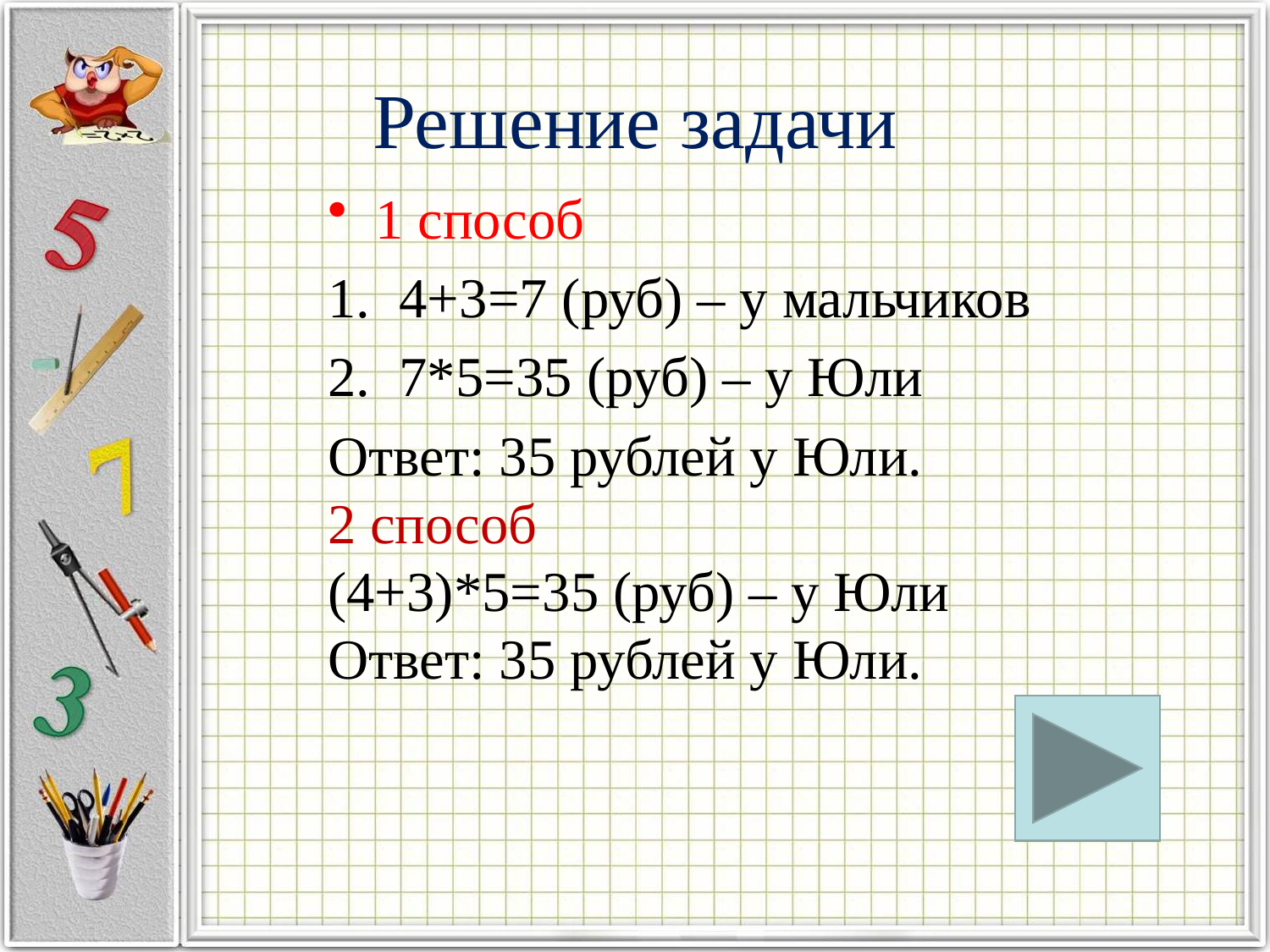

# Решение задачи
1 способ
4+3=7 (руб) – у мальчиков
7*5=35 (руб) – у Юли
Ответ: 35 рублей у Юли.
2 способ
(4+3)*5=35 (руб) – у Юли
Ответ: 35 рублей у Юли.